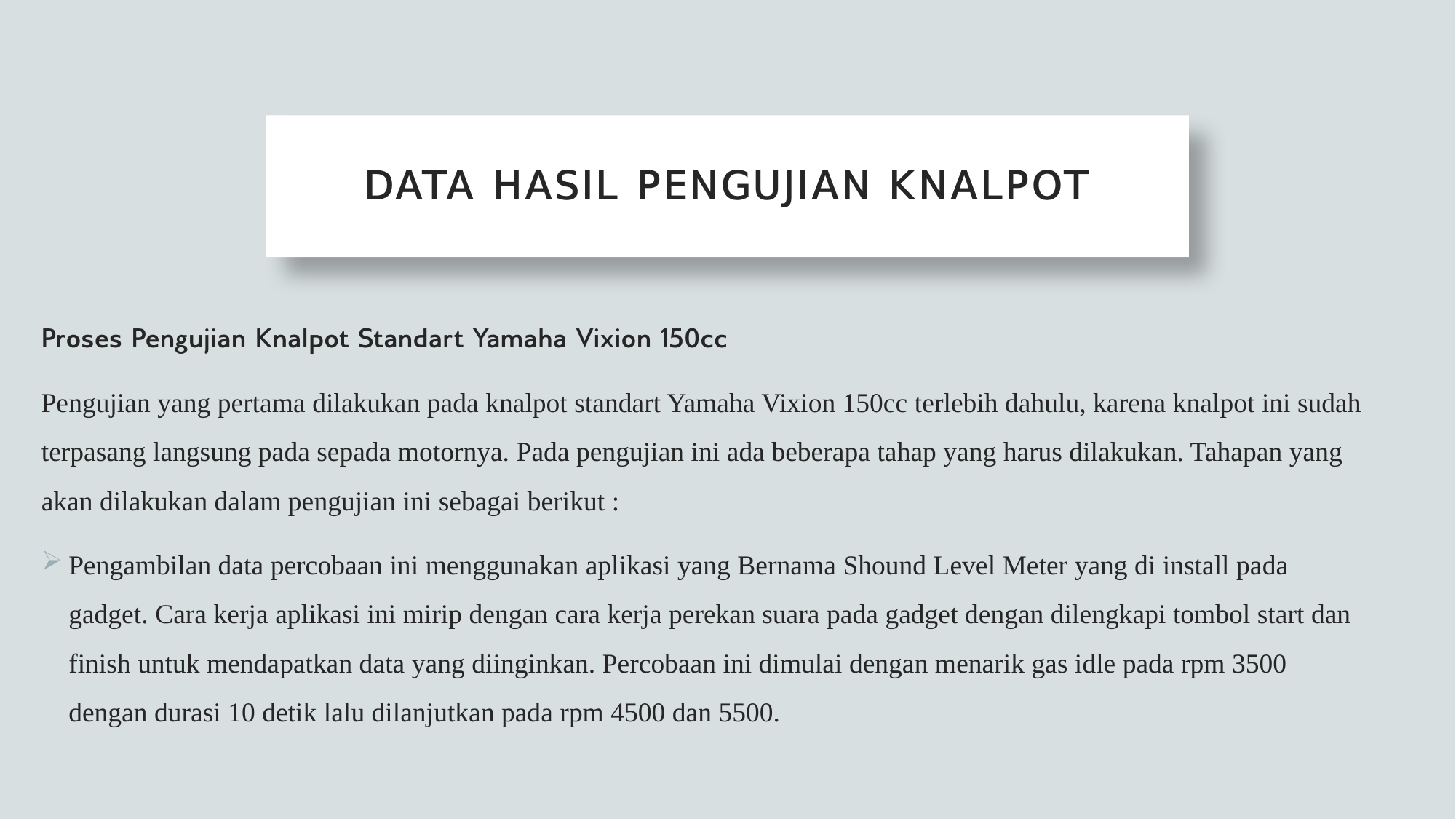

# Data Hasil Pengujian Knalpot
Proses Pengujian Knalpot Standart Yamaha Vixion 150cc
Pengujian yang pertama dilakukan pada knalpot standart Yamaha Vixion 150cc terlebih dahulu, karena knalpot ini sudah terpasang langsung pada sepada motornya. Pada pengujian ini ada beberapa tahap yang harus dilakukan. Tahapan yang akan dilakukan dalam pengujian ini sebagai berikut :
Pengambilan data percobaan ini menggunakan aplikasi yang Bernama Shound Level Meter yang di install pada gadget. Cara kerja aplikasi ini mirip dengan cara kerja perekan suara pada gadget dengan dilengkapi tombol start dan finish untuk mendapatkan data yang diinginkan. Percobaan ini dimulai dengan menarik gas idle pada rpm 3500 dengan durasi 10 detik lalu dilanjutkan pada rpm 4500 dan 5500.